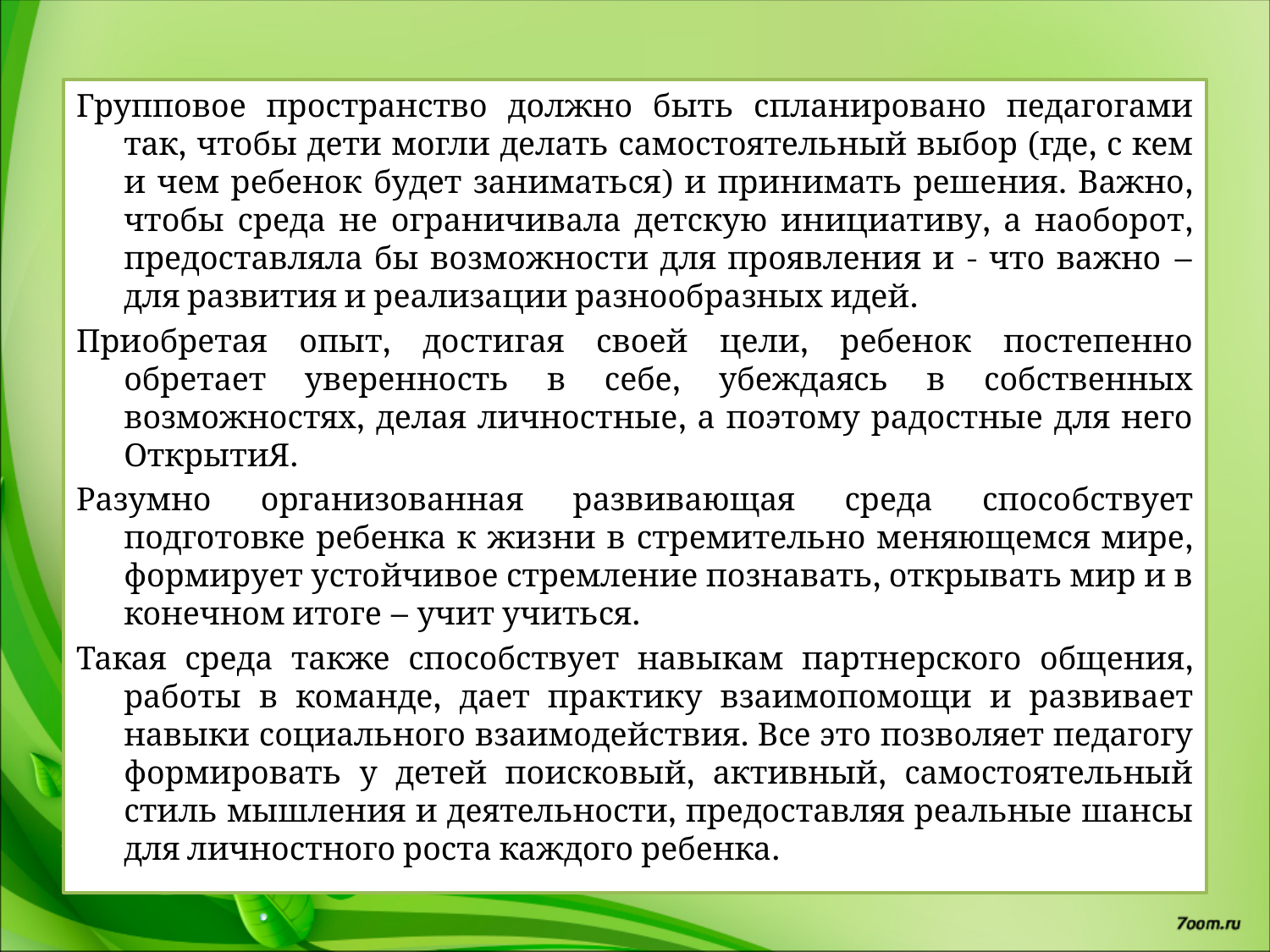

Групповое пространство должно быть спланировано педагогами так, чтобы дети могли делать самостоятельный выбор (где, с кем и чем ребенок будет заниматься) и принимать решения. Важно, чтобы среда не ограничивала детскую инициативу, а наоборот, предоставляла бы возможности для проявления и - что важно – для развития и реализации разнообразных идей.
Приобретая опыт, достигая своей цели, ребенок постепенно обретает уверенность в себе, убеждаясь в собственных возможностях, делая личностные, а поэтому радостные для него ОткрытиЯ.
Разумно организованная развивающая среда способствует подготовке ребенка к жизни в стремительно меняющемся мире, формирует устойчивое стремление познавать, открывать мир и в конечном итоге – учит учиться.
Такая среда также способствует навыкам партнерского общения, работы в команде, дает практику взаимопомощи и развивает навыки социального взаимодействия. Все это позволяет педагогу формировать у детей поисковый, активный, самостоятельный стиль мышления и деятельности, предоставляя реальные шансы для личностного роста каждого ребенка.